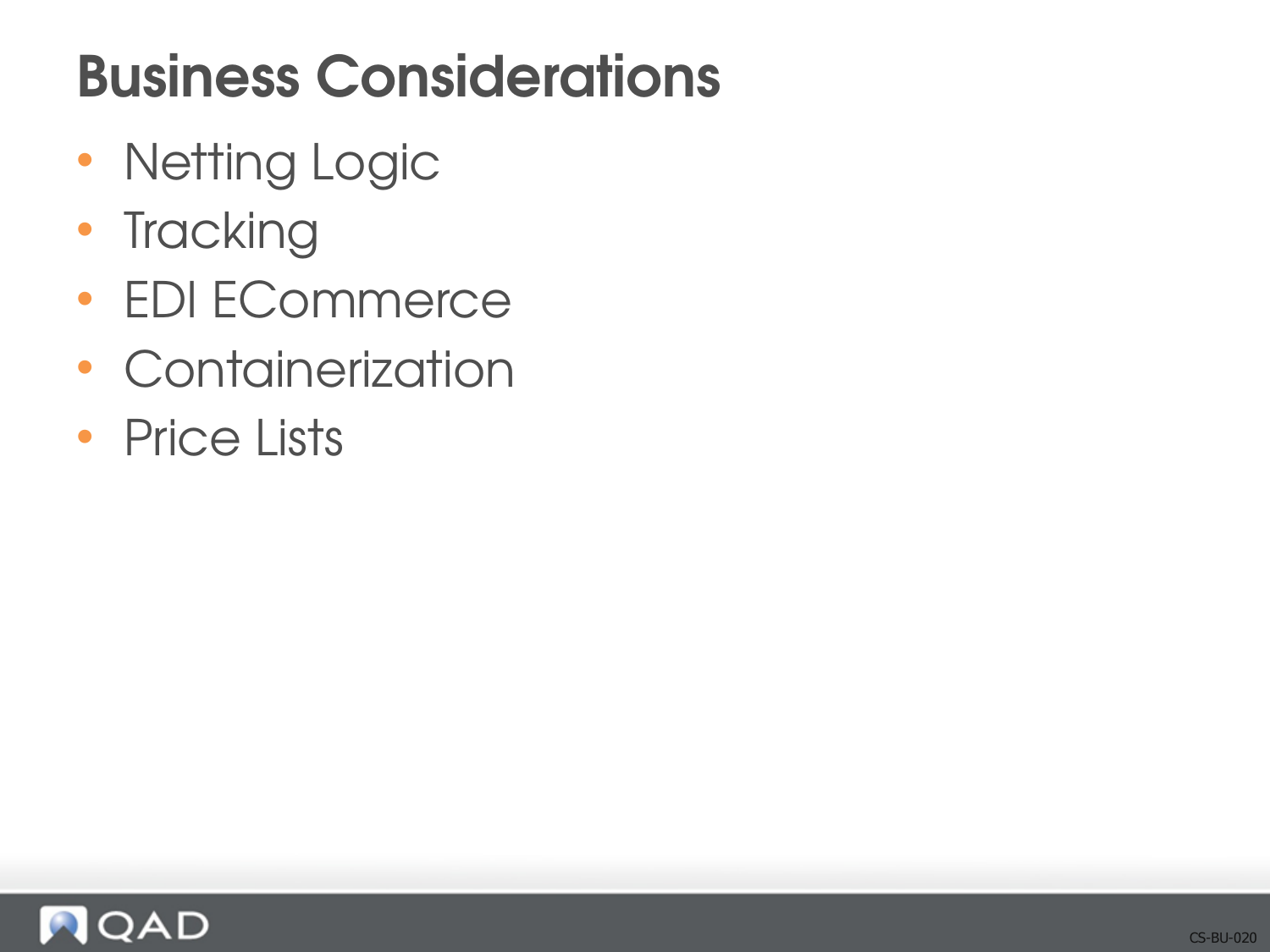

# Business Considerations
Netting Logic
Tracking
EDI ECommerce
Containerization
Price Lists

CS-BU-020